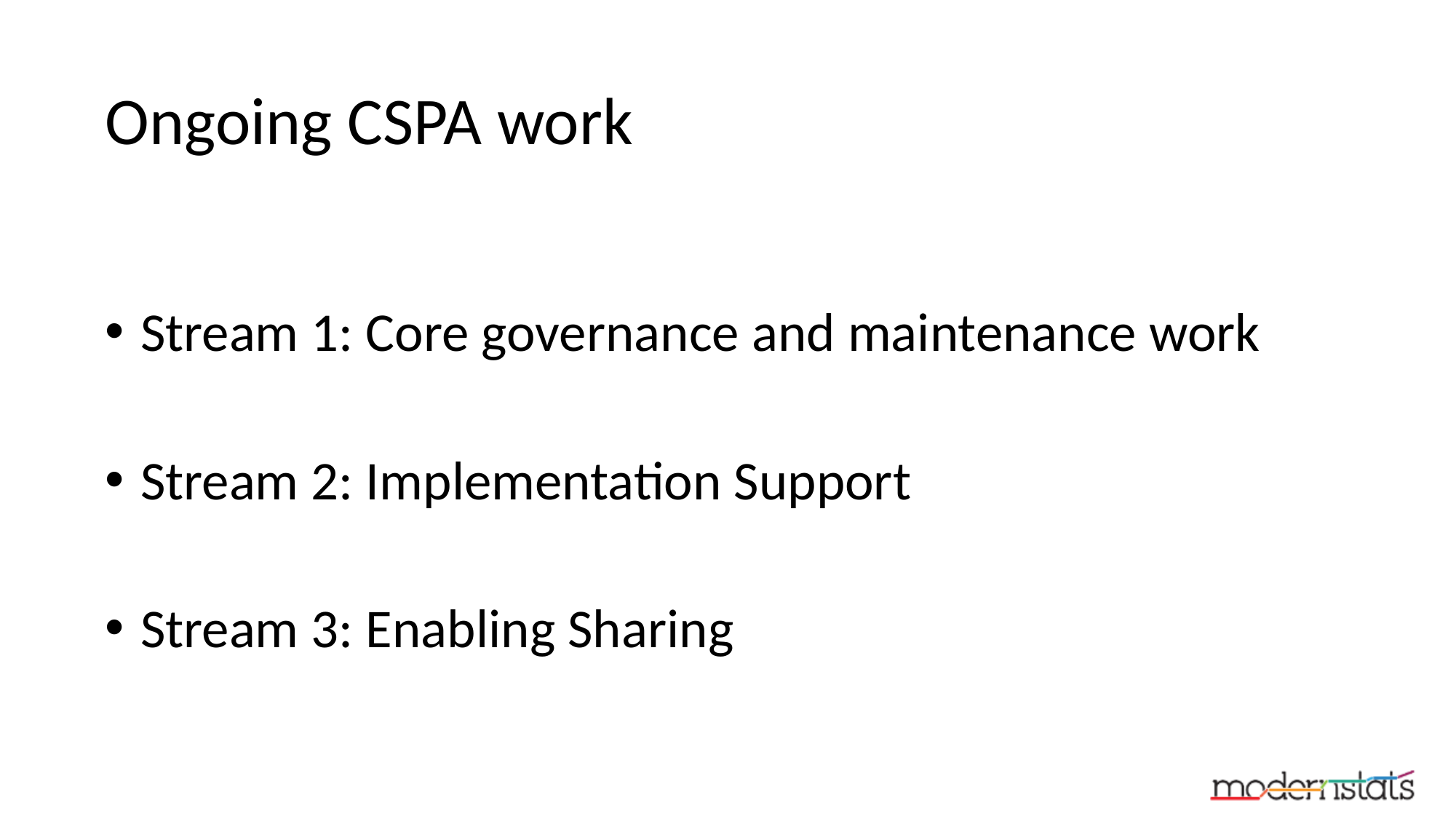

# Ongoing CSPA work

Stream 1: Core governance and maintenance work

Stream 2: Implementation Support

Stream 3: Enabling Sharing